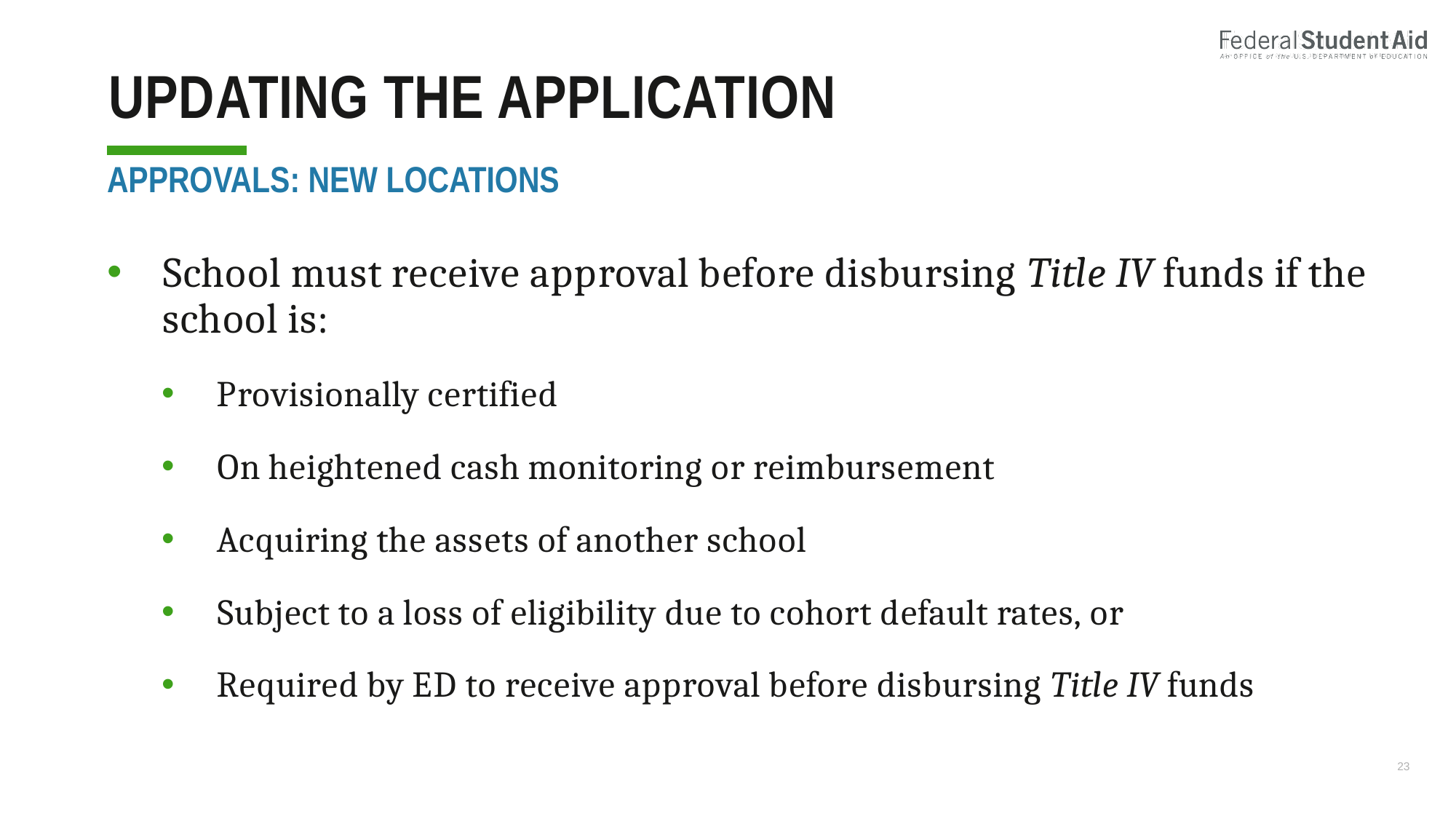

# Updating the application
Approvals: New locations
School must receive approval before disbursing Title IV funds if the school is:
Provisionally certified
On heightened cash monitoring or reimbursement
Acquiring the assets of another school
Subject to a loss of eligibility due to cohort default rates, or
Required by ED to receive approval before disbursing Title IV funds

23